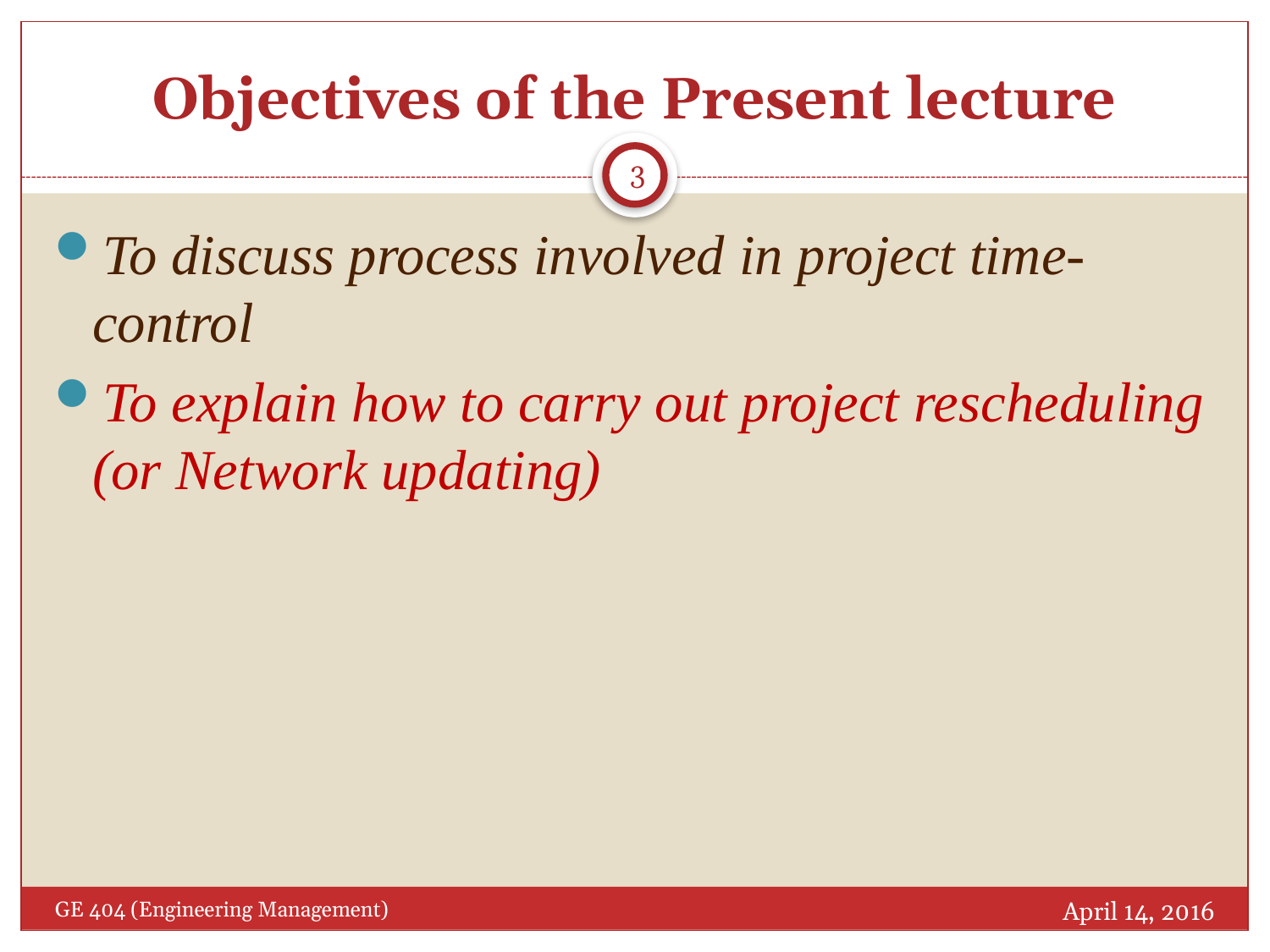

# Objectives of the Present lecture
3
To discuss process involved in project time-control
To explain how to carry out project rescheduling (or Network updating)
April 14, 2016
GE 404 (Engineering Management)